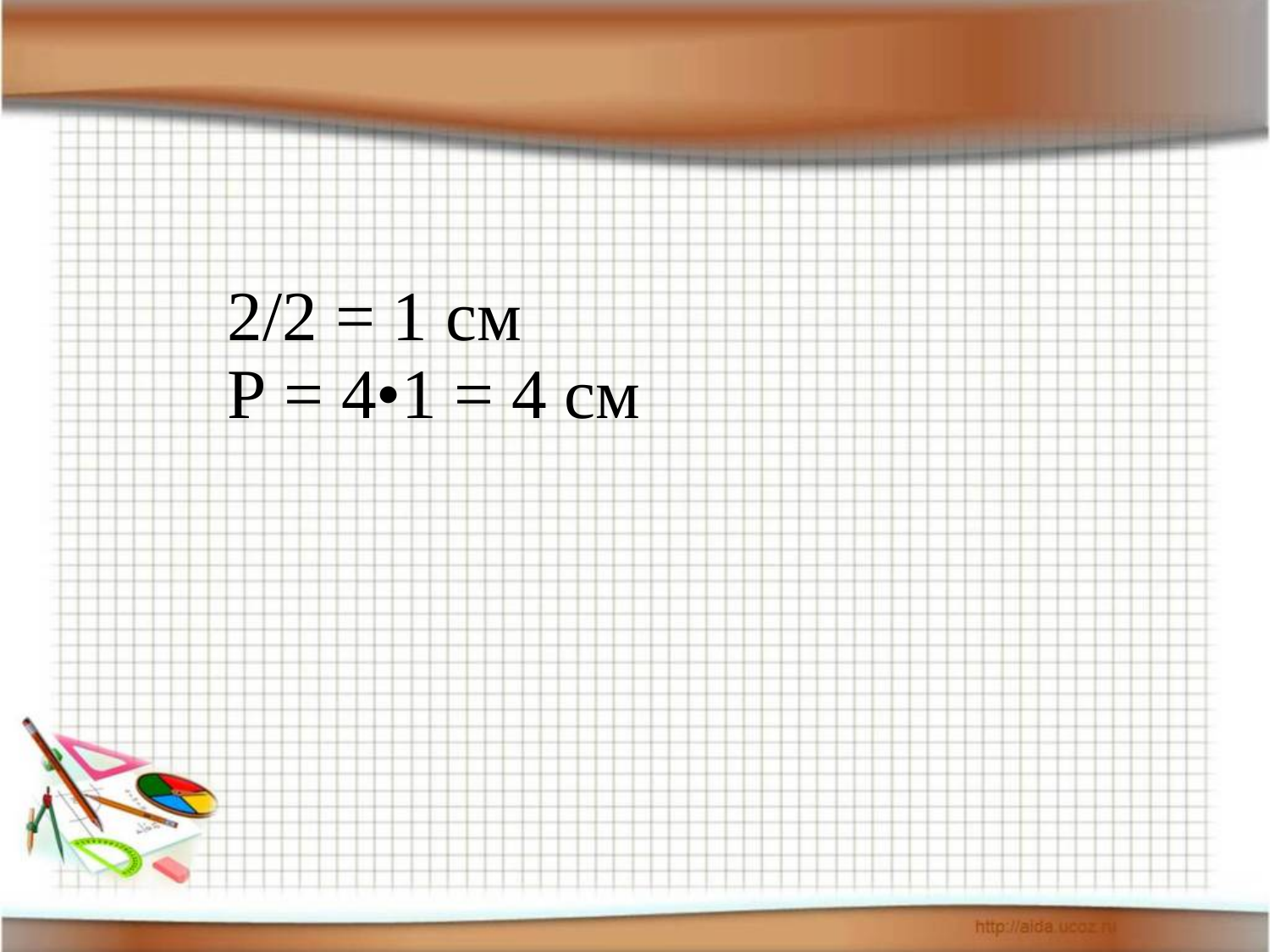

#
| 2/2 = 1 см Р = 4•1 = 4 см |
| --- |